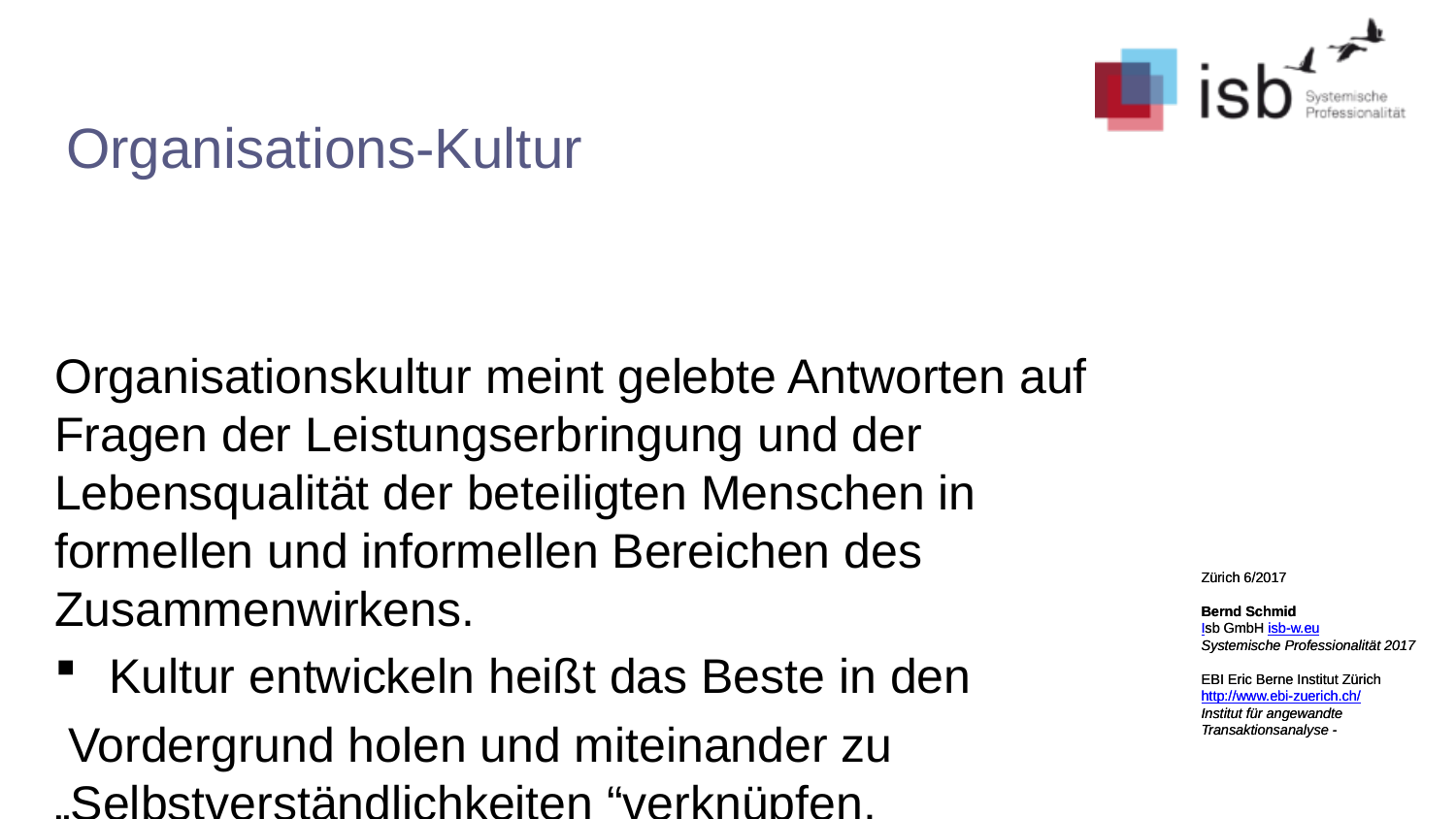

# Organisations-Kultur
Organisationskultur meint gelebte Antworten auf Fragen der Leistungserbringung und der Lebensqualität der beteiligten Menschen in formellen und informellen Bereichen des Zusammenwirkens.
Kultur entwickeln heißt das Beste in den
 Vordergrund holen und miteinander zu „Selbstverständlichkeiten “verknüpfen.

Zürich 6/2017
Bernd Schmid
Isb GmbH isb-w.eu
Systemische Professionalität 2017

EBI Eric Berne Institut Zürich
http://www.ebi-zuerich.ch/
Institut für angewandte Transaktionsanalyse -